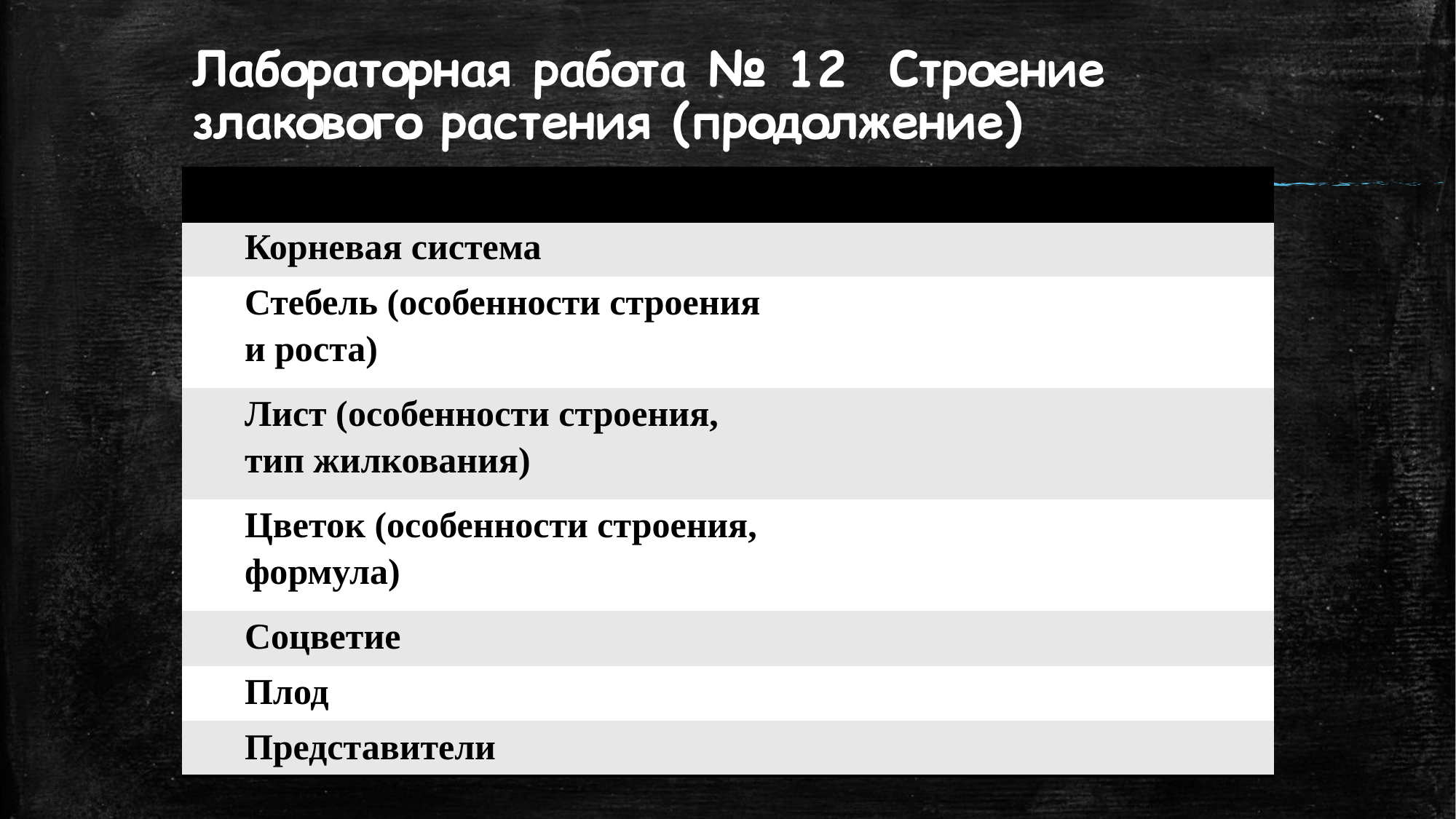

# Лабораторная работа № 12  Строение злакового растения (продолжение)
| Семейство |  |
| --- | --- |
| Корневая система |  |
| Стебель (особенности строения и роста) |  |
| Лист (особенности строения, тип жилкования) |  |
| Цветок (особенности строения, формула) |  |
| Соцветие |  |
| Плод |  |
| Представители |  |